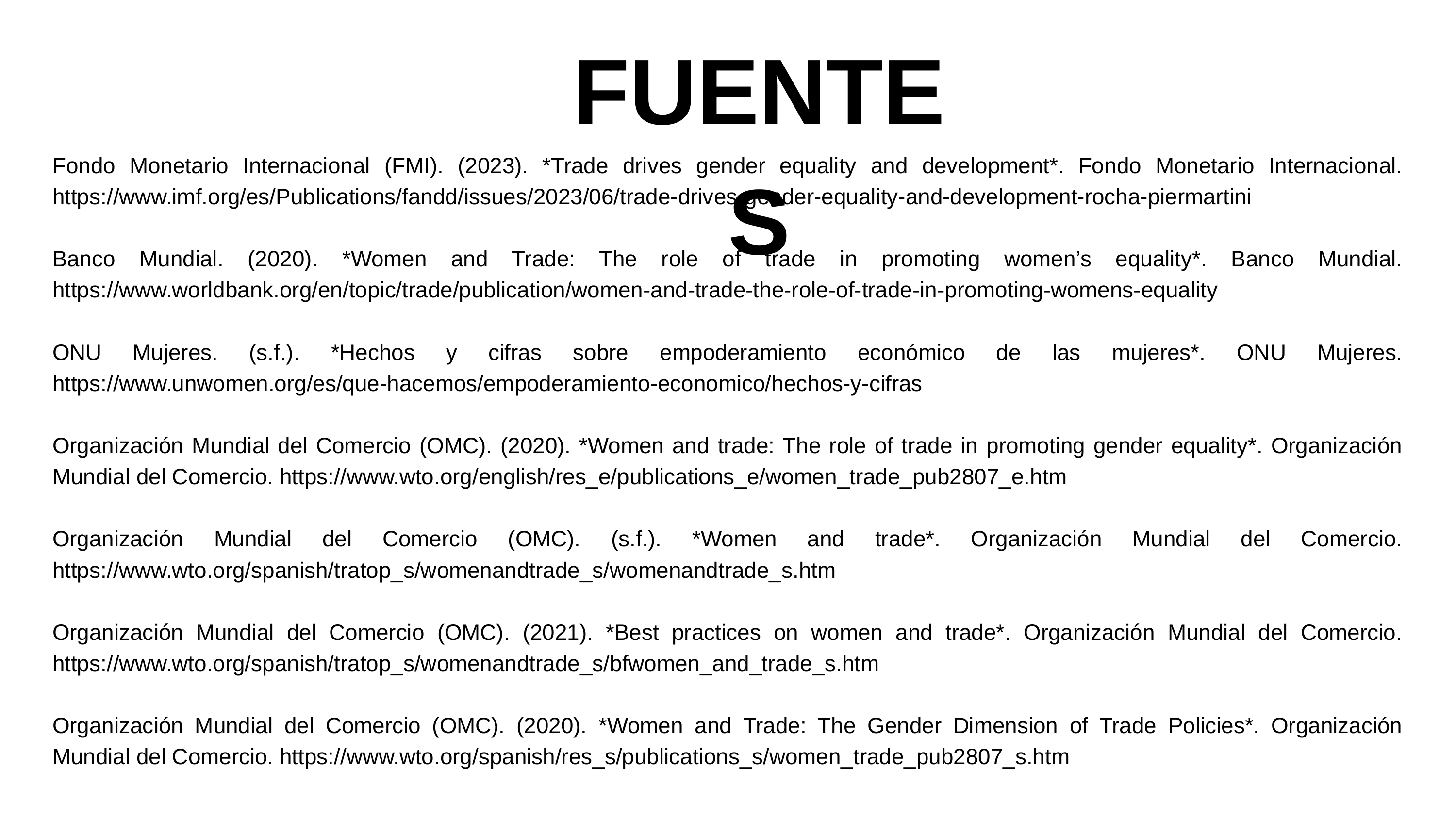

FUENTES
Fondo Monetario Internacional (FMI). (2023). *Trade drives gender equality and development*. Fondo Monetario Internacional. https://www.imf.org/es/Publications/fandd/issues/2023/06/trade-drives-gender-equality-and-development-rocha-piermartini

Banco Mundial. (2020). *Women and Trade: The role of trade in promoting women’s equality*. Banco Mundial. https://www.worldbank.org/en/topic/trade/publication/women-and-trade-the-role-of-trade-in-promoting-womens-equality

ONU Mujeres. (s.f.). *Hechos y cifras sobre empoderamiento económico de las mujeres*. ONU Mujeres. https://www.unwomen.org/es/que-hacemos/empoderamiento-economico/hechos-y-cifras

Organización Mundial del Comercio (OMC). (2020). *Women and trade: The role of trade in promoting gender equality*. Organización Mundial del Comercio. https://www.wto.org/english/res_e/publications_e/women_trade_pub2807_e.htm

Organización Mundial del Comercio (OMC). (s.f.). *Women and trade*. Organización Mundial del Comercio. https://www.wto.org/spanish/tratop_s/womenandtrade_s/womenandtrade_s.htm

Organización Mundial del Comercio (OMC). (2021). *Best practices on women and trade*. Organización Mundial del Comercio. https://www.wto.org/spanish/tratop_s/womenandtrade_s/bfwomen_and_trade_s.htm

Organización Mundial del Comercio (OMC). (2020). *Women and Trade: The Gender Dimension of Trade Policies*. Organización Mundial del Comercio. https://www.wto.org/spanish/res_s/publications_s/women_trade_pub2807_s.htm